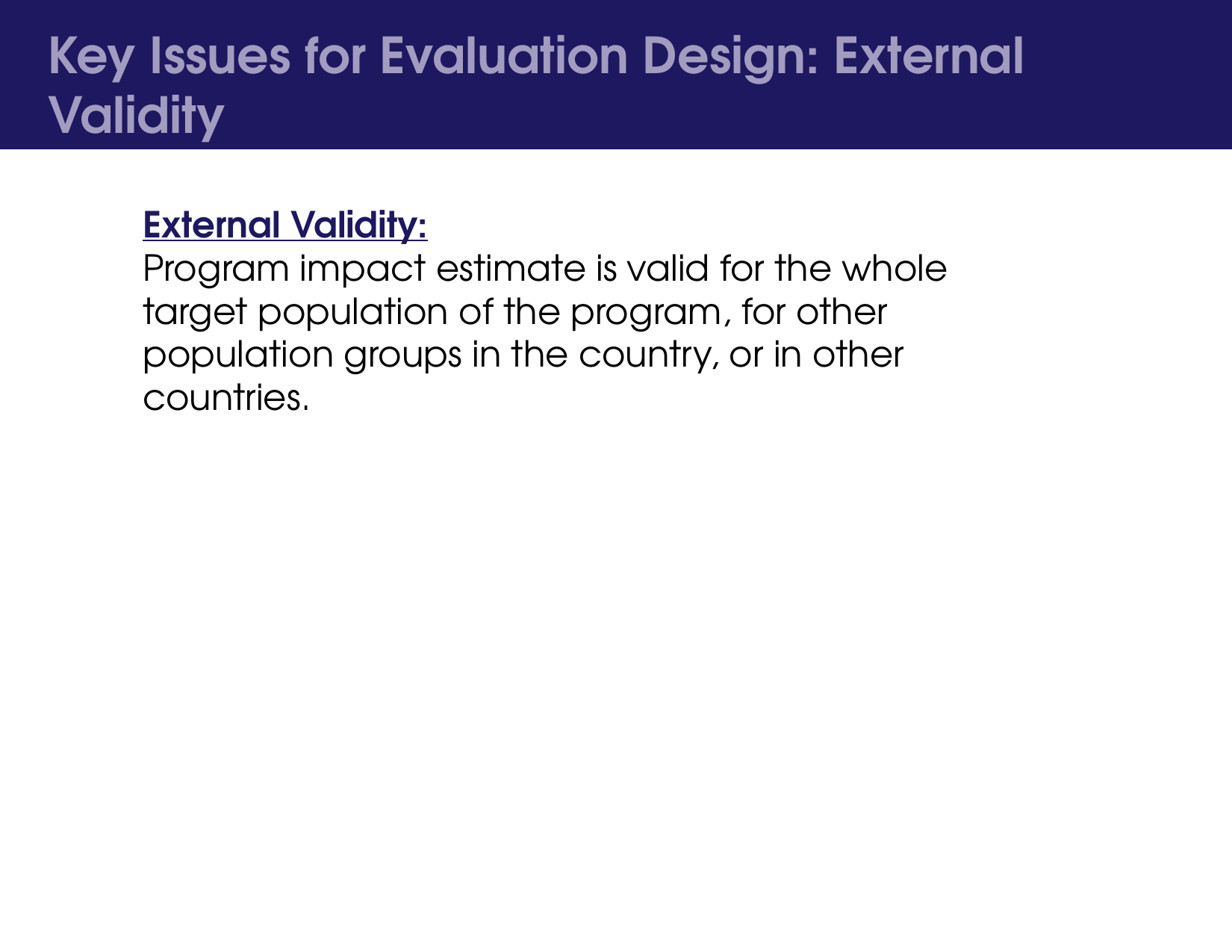

Key Issues for Evaluation Design: External Validity
External Validity:
Program impact estimate is valid for the whole target population of the program, for other population groups in the country, or in other countries.